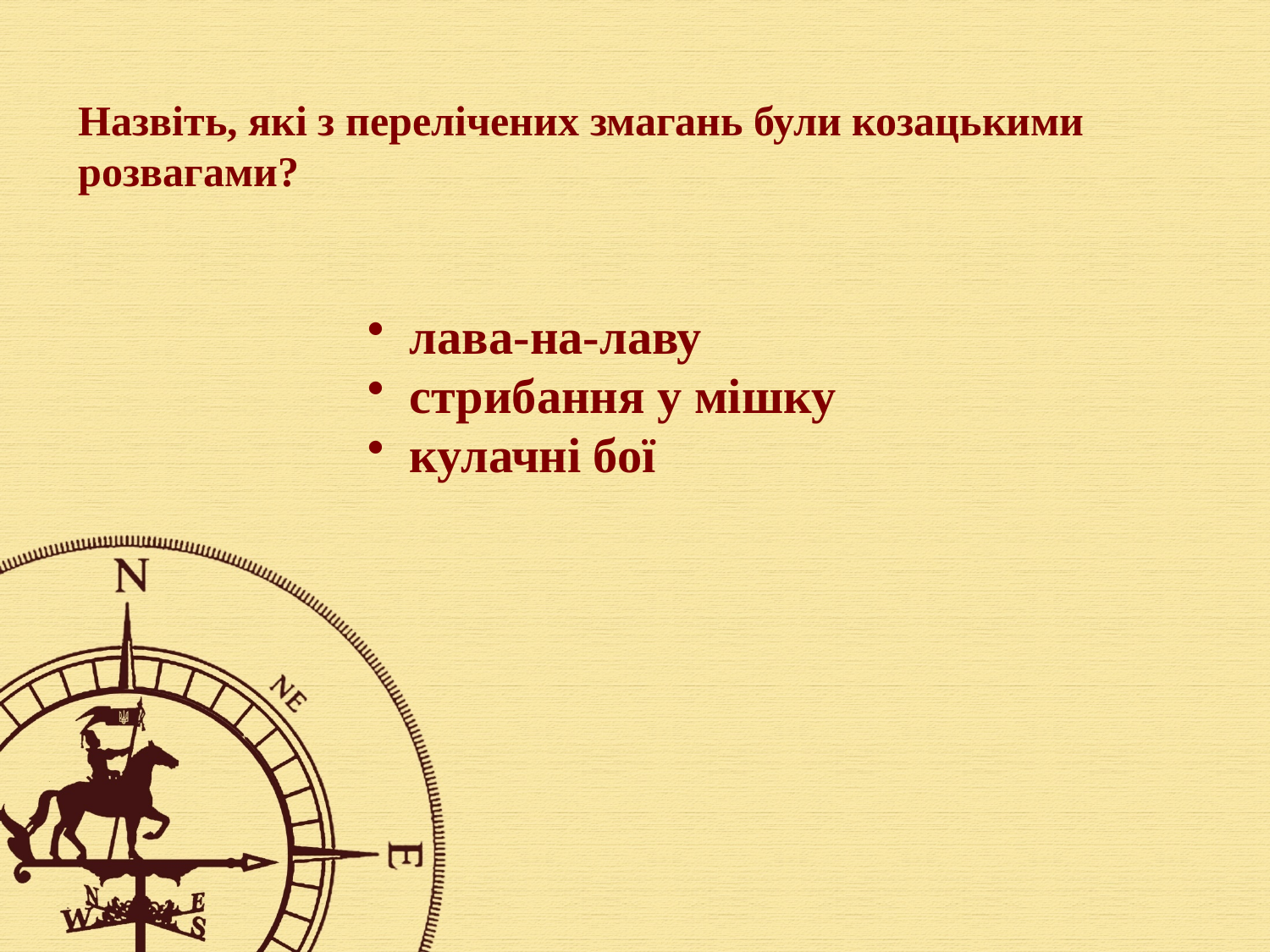

Назвіть, які з перелічених змагань були козацькими розвагами?
 лава-на-лаву
 стрибання у мішку
 кулачні бої